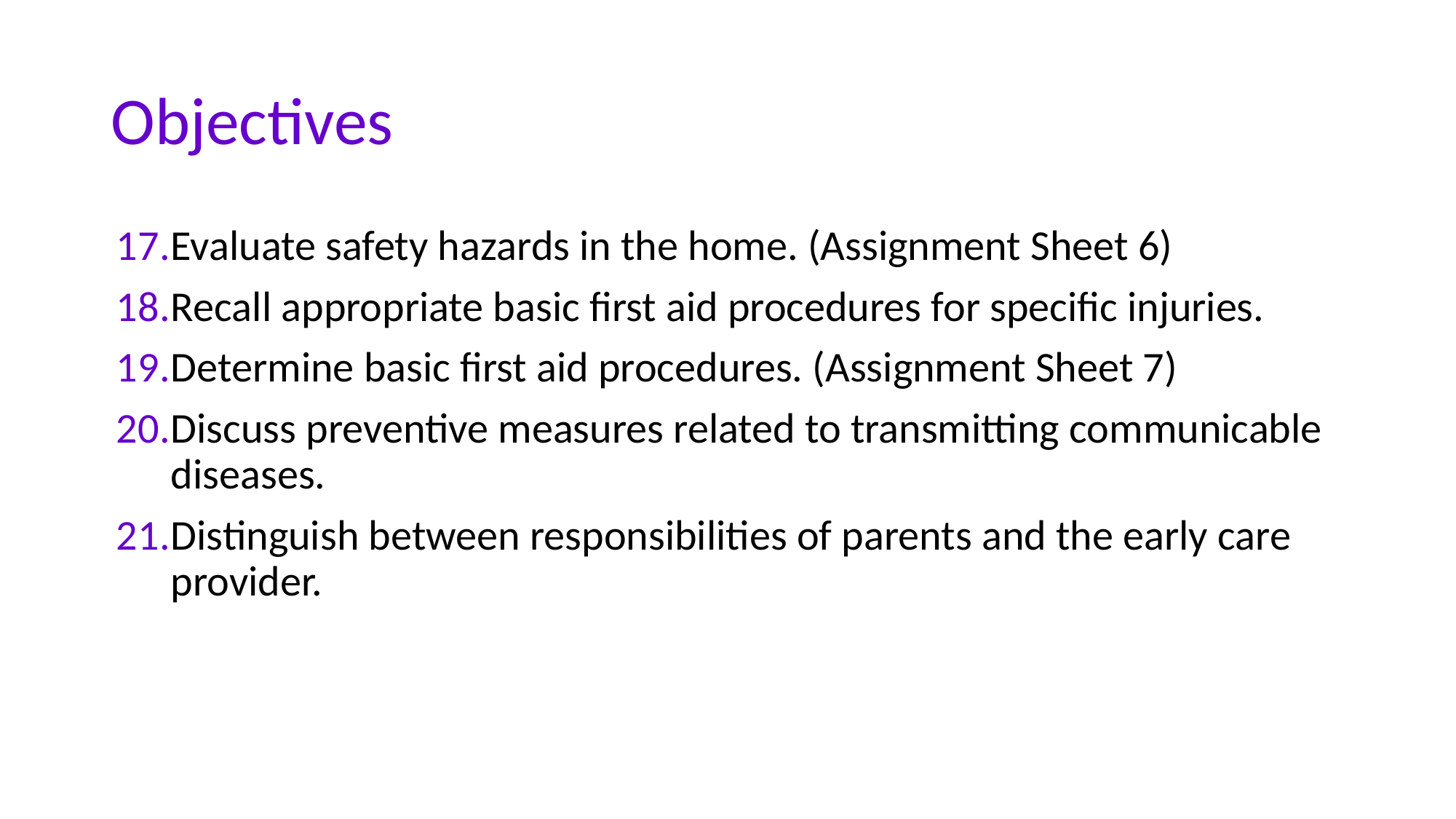

# Objectives
Evaluate safety hazards in the home. (Assignment Sheet 6)
Recall appropriate basic first aid procedures for specific injuries.
Determine basic first aid procedures. (Assignment Sheet 7)
Discuss preventive measures related to transmitting communicable diseases.
Distinguish between responsibilities of parents and the early care provider.